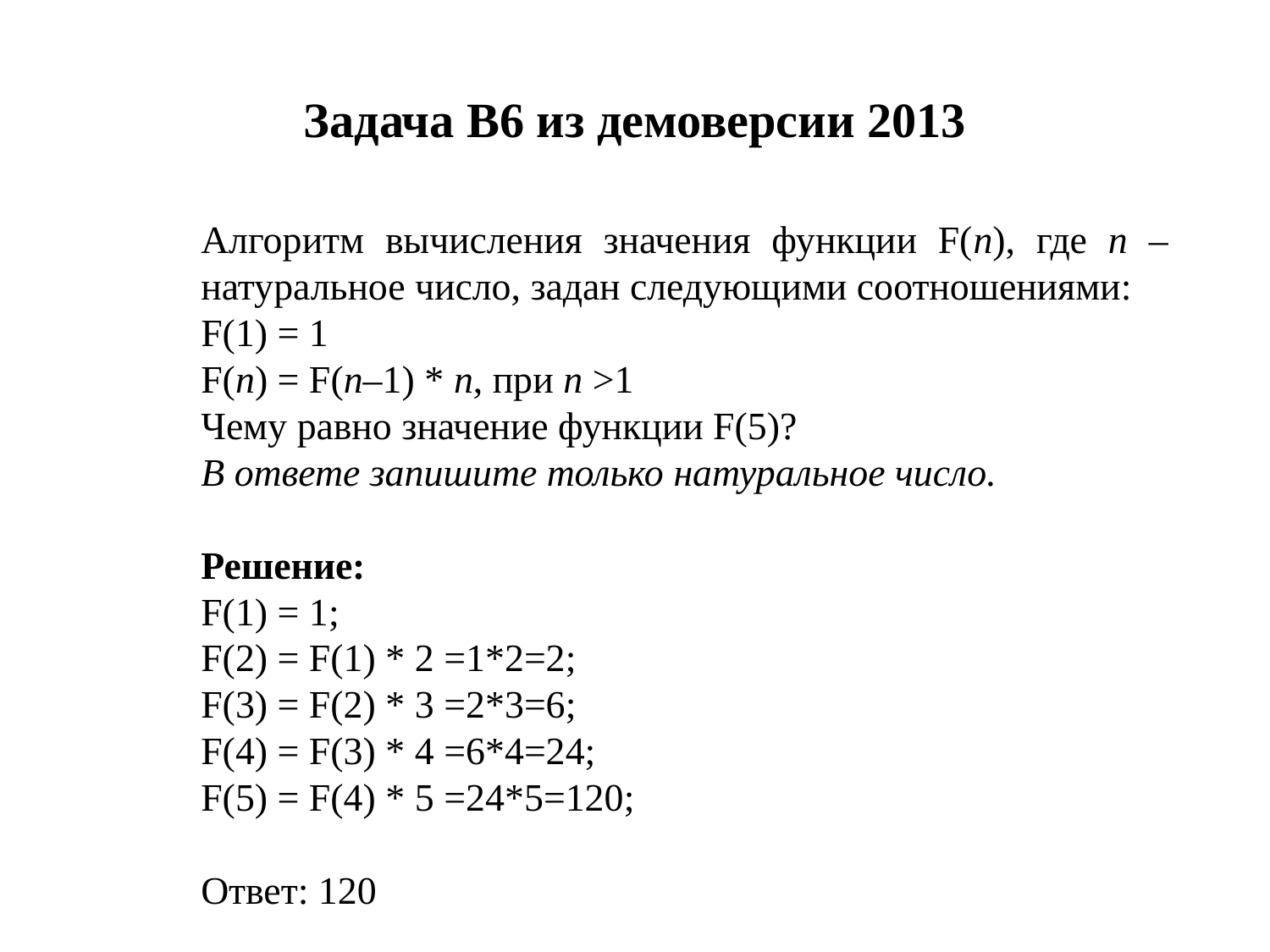

# Задача B6 из демоверсии 2013
Алгоритм вычисления значения функции F(n), где n – натуральное число, задан следующими соотношениями:
F(1) = 1
F(n) = F(n–1) * n, при n >1
Чему равно значение функции F(5)?
В ответе запишите только натуральное число.

Решение:
F(1) = 1;
F(2) = F(1) * 2 =1*2=2;
F(3) = F(2) * 3 =2*3=6;
F(4) = F(3) * 4 =6*4=24;
F(5) = F(4) * 5 =24*5=120;

Ответ: 120